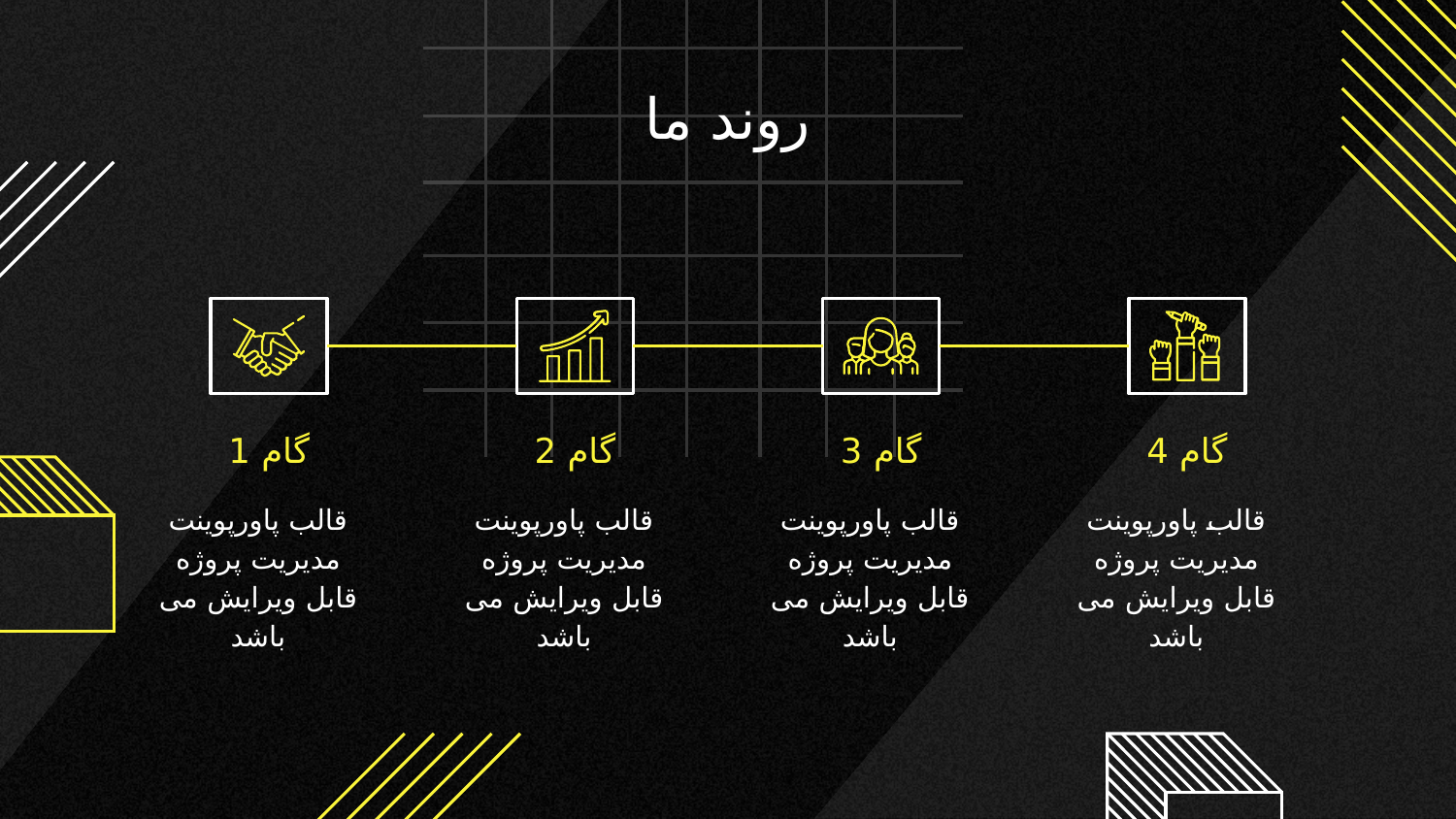

# روند ما

گام 1
گام 2
گام 3
گام 4
قالب پاورپوینت مدیریت پروژه قابل ویرایش می باشد
قالب پاورپوینت مدیریت پروژه قابل ویرایش می باشد
قالب پاورپوینت مدیریت پروژه قابل ویرایش می باشد
قالب پاورپوینت مدیریت پروژه قابل ویرایش می باشد